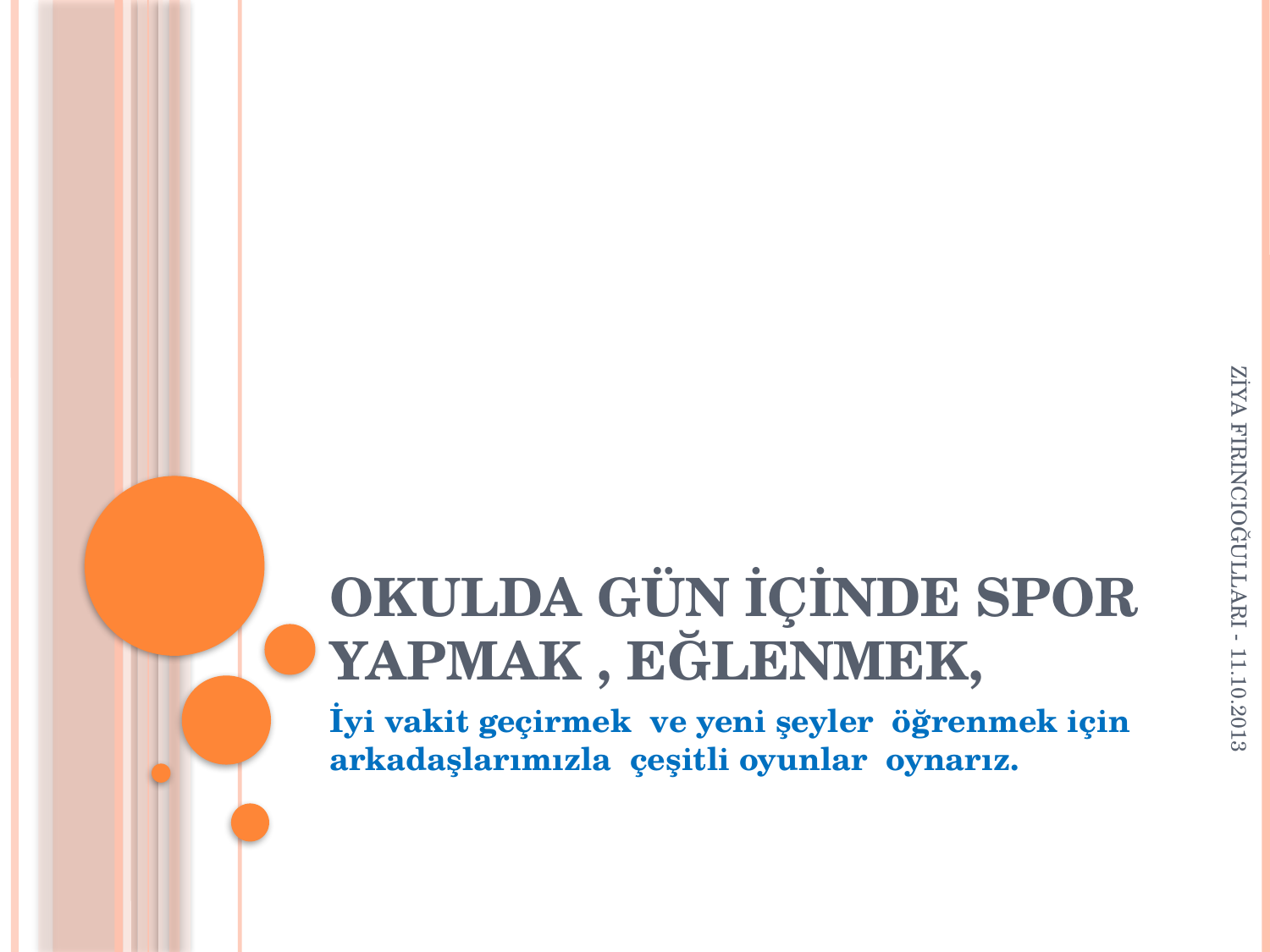

# Okulda gün içinde spor yapmak , eğlenmek,
ZİYA FIRINCIOĞULLARI - 11.10.2013
İyi vakit geçirmek  ve yeni şeyler  öğrenmek için arkadaşlarımızla  çeşitli oyunlar  oynarız.